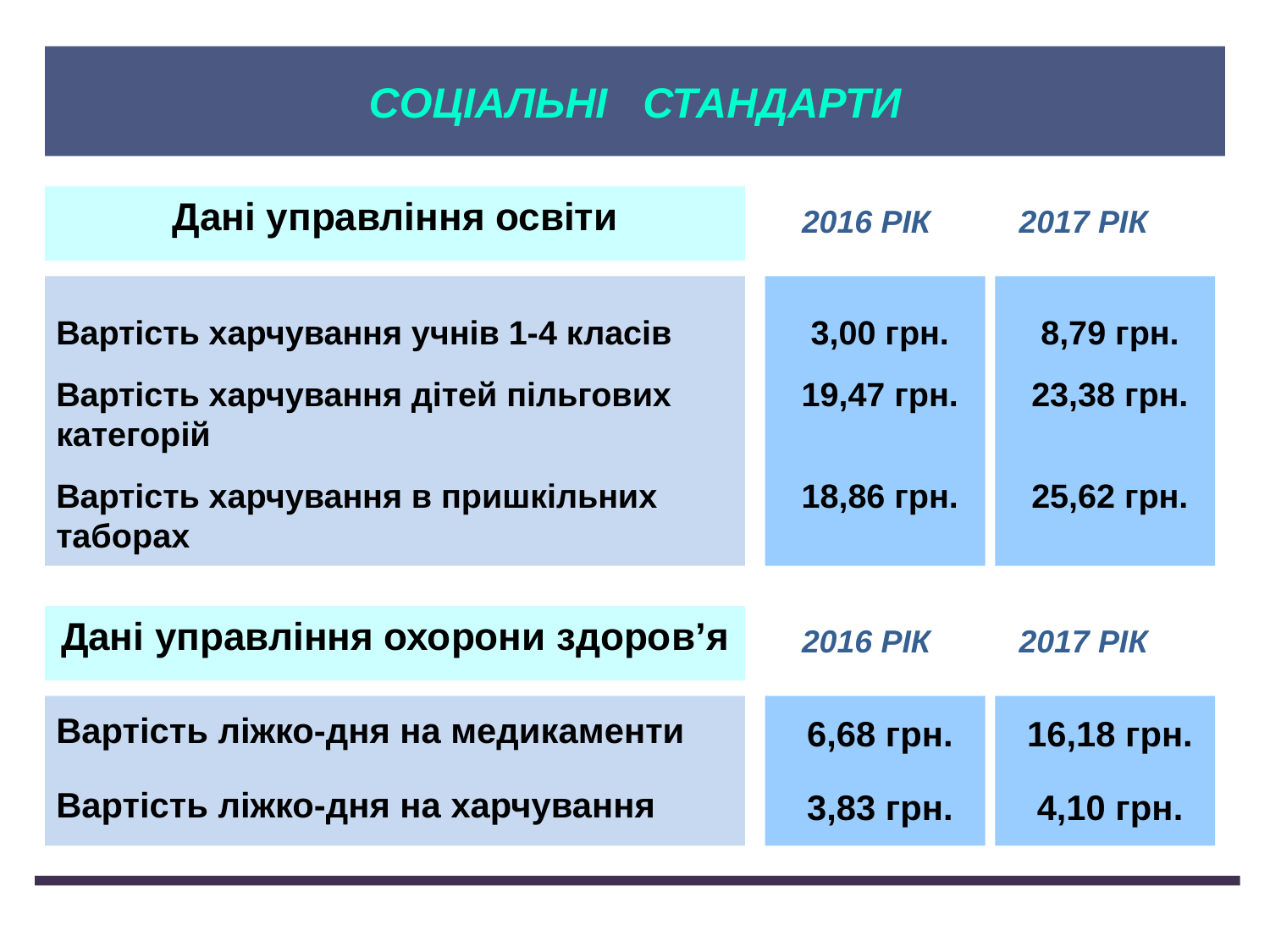

СОЦІАЛЬНІ   СТАНДАРТИ
Дані управління освіти

2016 РІК          2017 РІК

Вартість харчування учнів 1-4 класів

Вартість харчування дітей пільгових категорій

Вартість харчування в пришкільних таборах
3,00 грн.

19,47 грн.

18,86 грн.
8,79 грн.

23,38 грн.

25,62 грн.

Дані управління охорони здоров’я

2016 РІК          2017 РІК

Вартість ліжко-дня на медикаменти

Вартість ліжко-дня на харчування
6,68 грн.

3,83 грн.
16,18 грн.

4,10 грн.